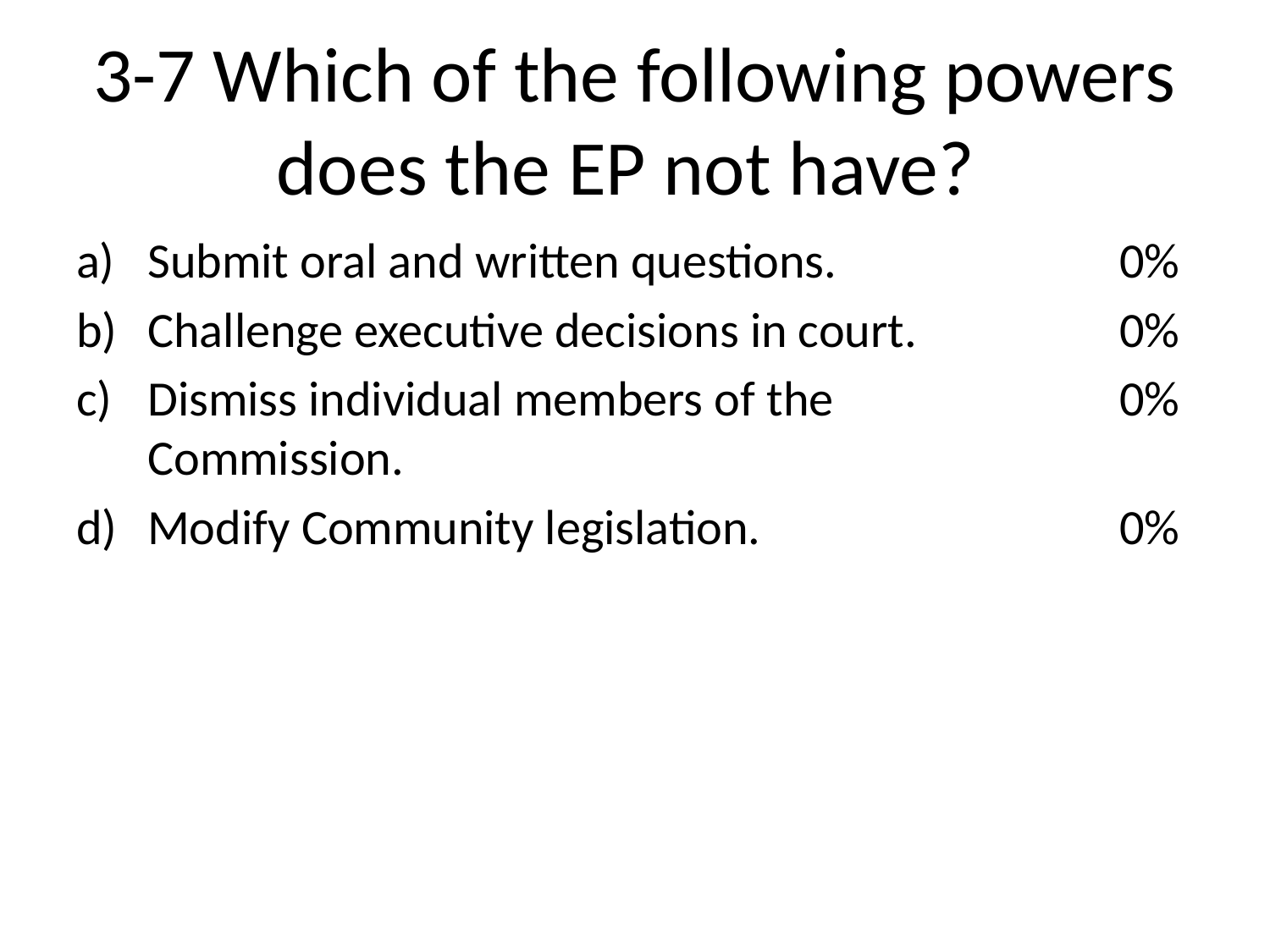

# 3-7 Which of the following powers does the EP not have?
Submit oral and written questions.
Challenge executive decisions in court.
Dismiss individual members of the Commission.
Modify Community legislation.
0%
0%
0%
0%